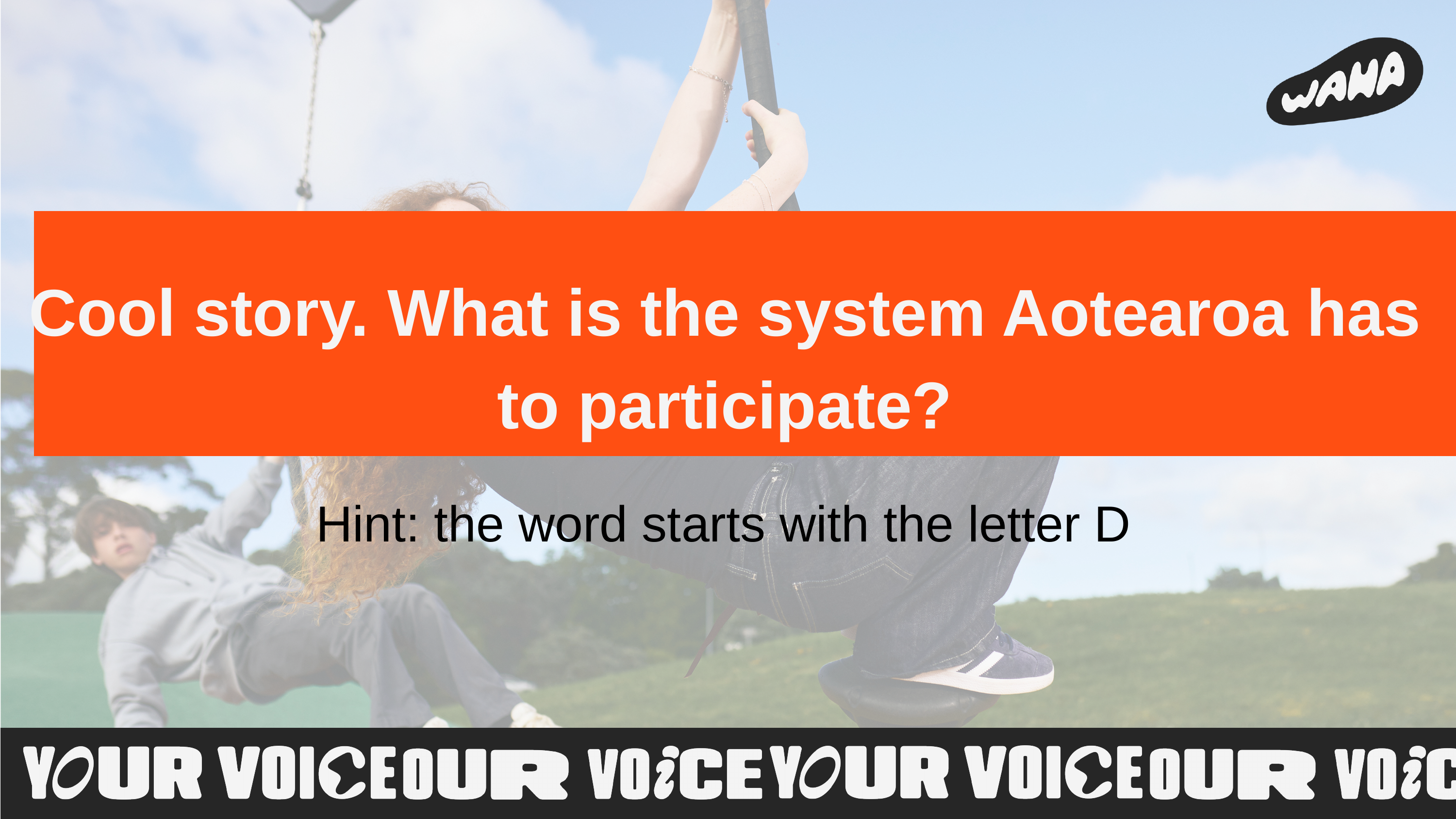

Cool story. What is the system Aotearoa has to participate?
Hint: the word starts with the letter D